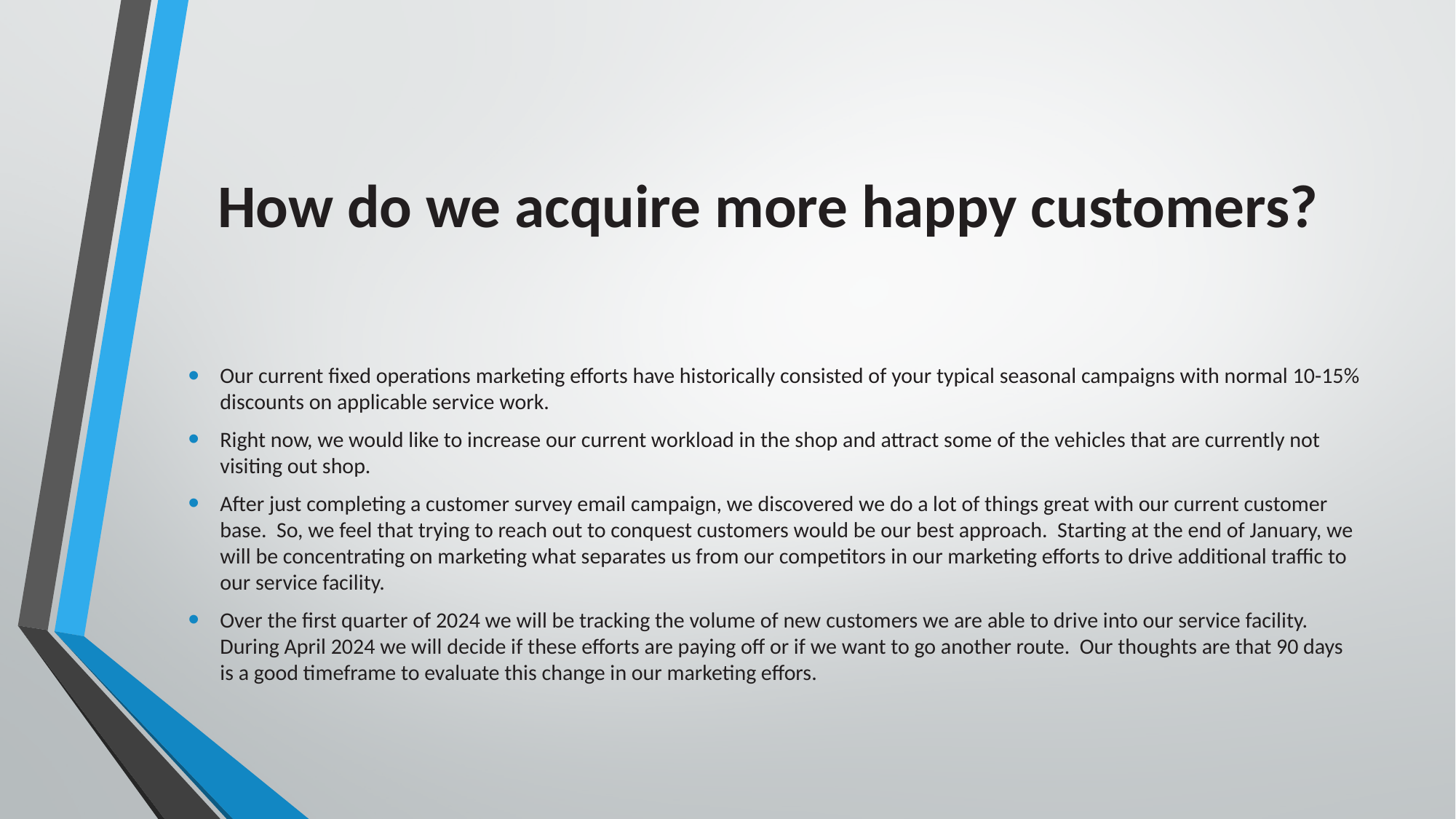

# How do we acquire more happy customers?

Our current fixed operations marketing efforts have historically consisted of your typical seasonal campaigns with normal 10-15% discounts on applicable service work.
Right now, we would like to increase our current workload in the shop and attract some of the vehicles that are currently not visiting out shop.
After just completing a customer survey email campaign, we discovered we do a lot of things great with our current customer base.  So, we feel that trying to reach out to conquest customers would be our best approach.  Starting at the end of January, we will be concentrating on marketing what separates us from our competitors in our marketing efforts to drive additional traffic to our service facility.
Over the first quarter of 2024 we will be tracking the volume of new customers we are able to drive into our service facility.  During April 2024 we will decide if these efforts are paying off or if we want to go another route.  Our thoughts are that 90 days is a good timeframe to evaluate this change in our marketing effors.